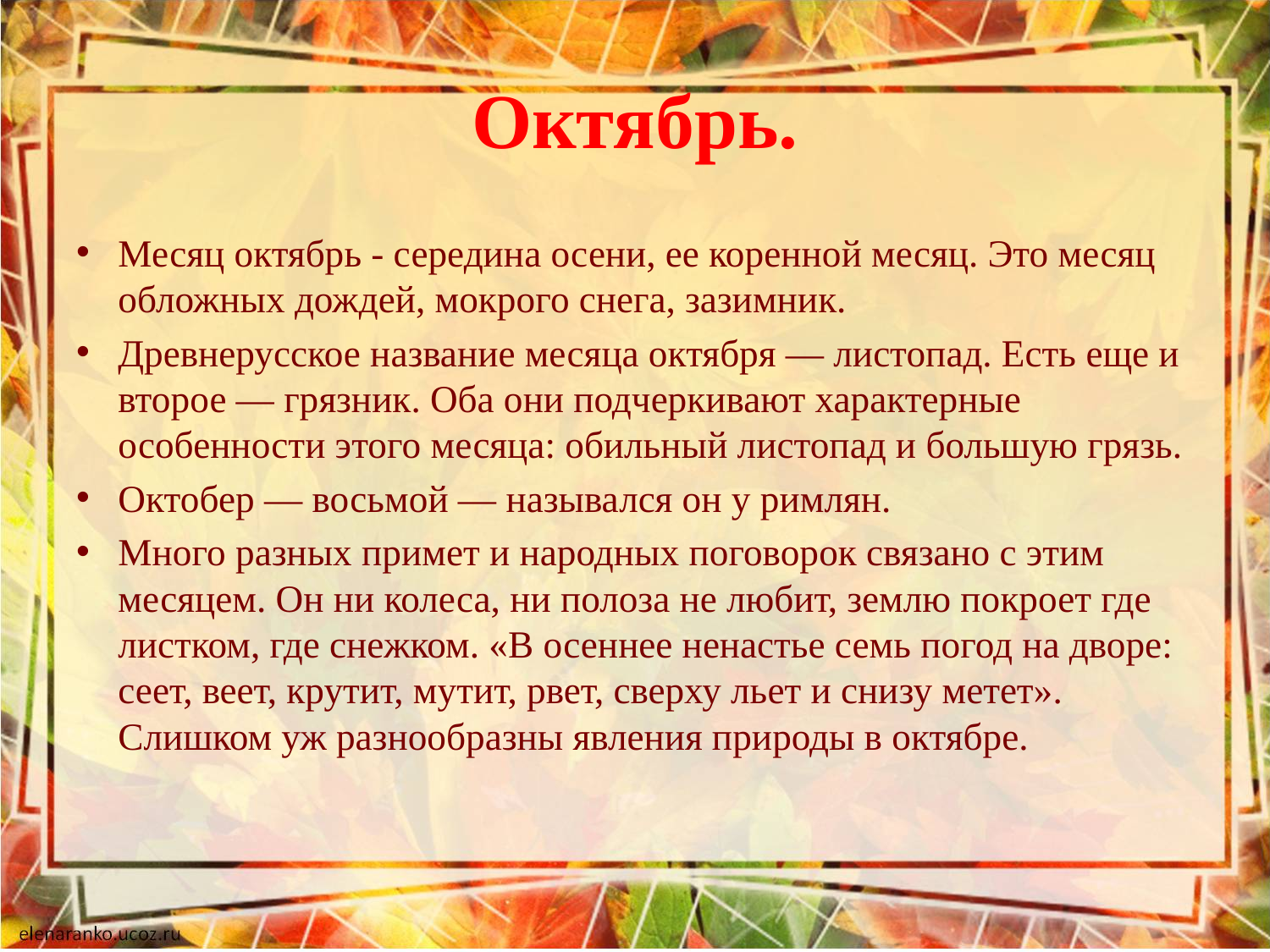

# Октябрь.
Месяц октябрь - середина осени, ее коренной месяц. Это месяц обложных дождей, мокрого снега, зазимник.
Древнерусское название месяца октября — листопад. Есть еще и второе — грязник. Оба они подчеркивают характерные особенности этого месяца: обильный листопад и большую грязь.
Октобер — восьмой — назывался он у римлян.
Много разных примет и народных поговорок связано с этим месяцем. Он ни колеса, ни полоза не любит, землю покроет где листком, где снежком. «В осеннее ненастье семь погод на дворе: сеет, веет, крутит, мутит, рвет, сверху льет и снизу метет». Слишком уж разнообразны явления природы в октябре.